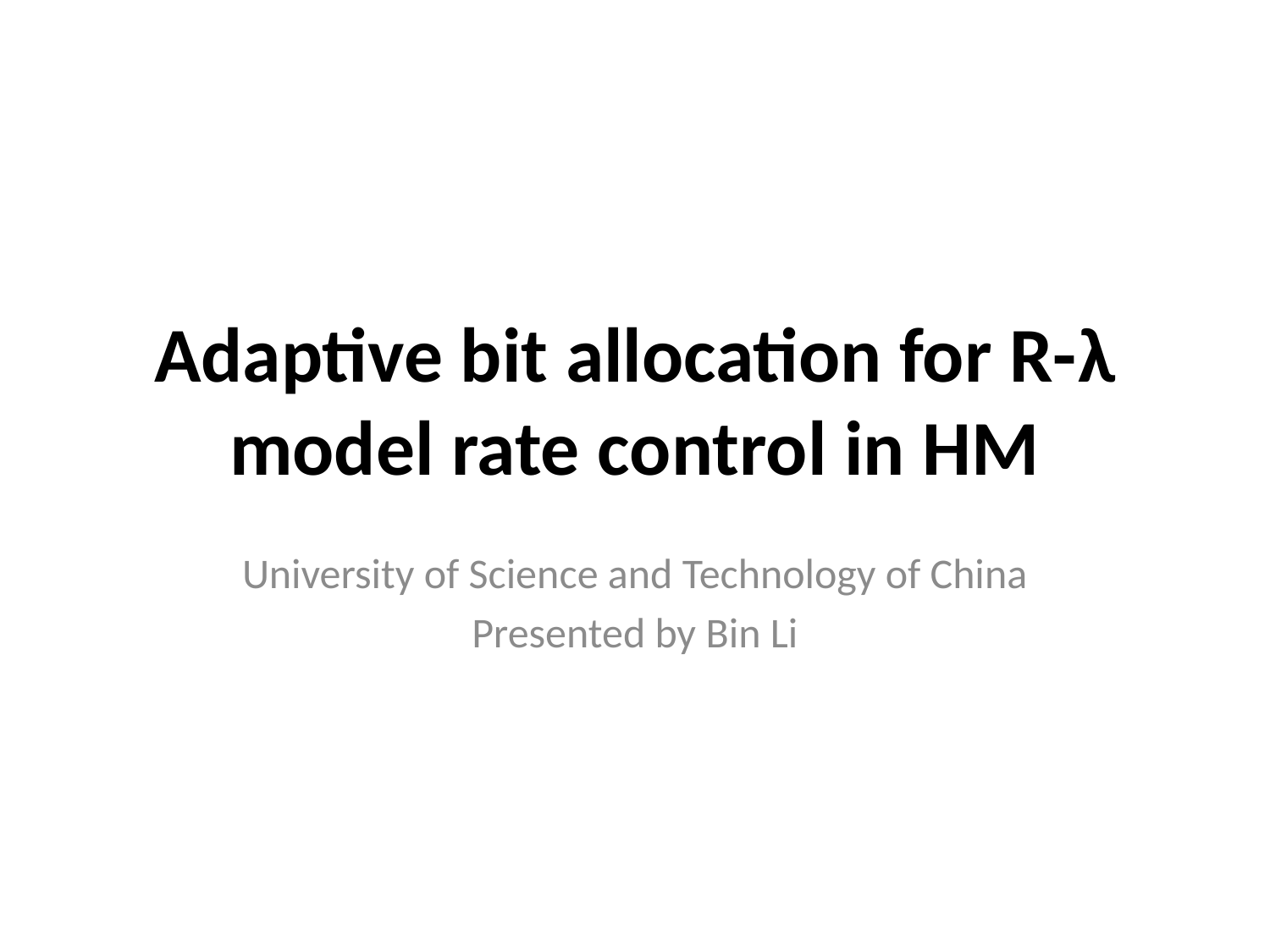

# Adaptive bit allocation for R-λ model rate control in HM
University of Science and Technology of China
Presented by Bin Li